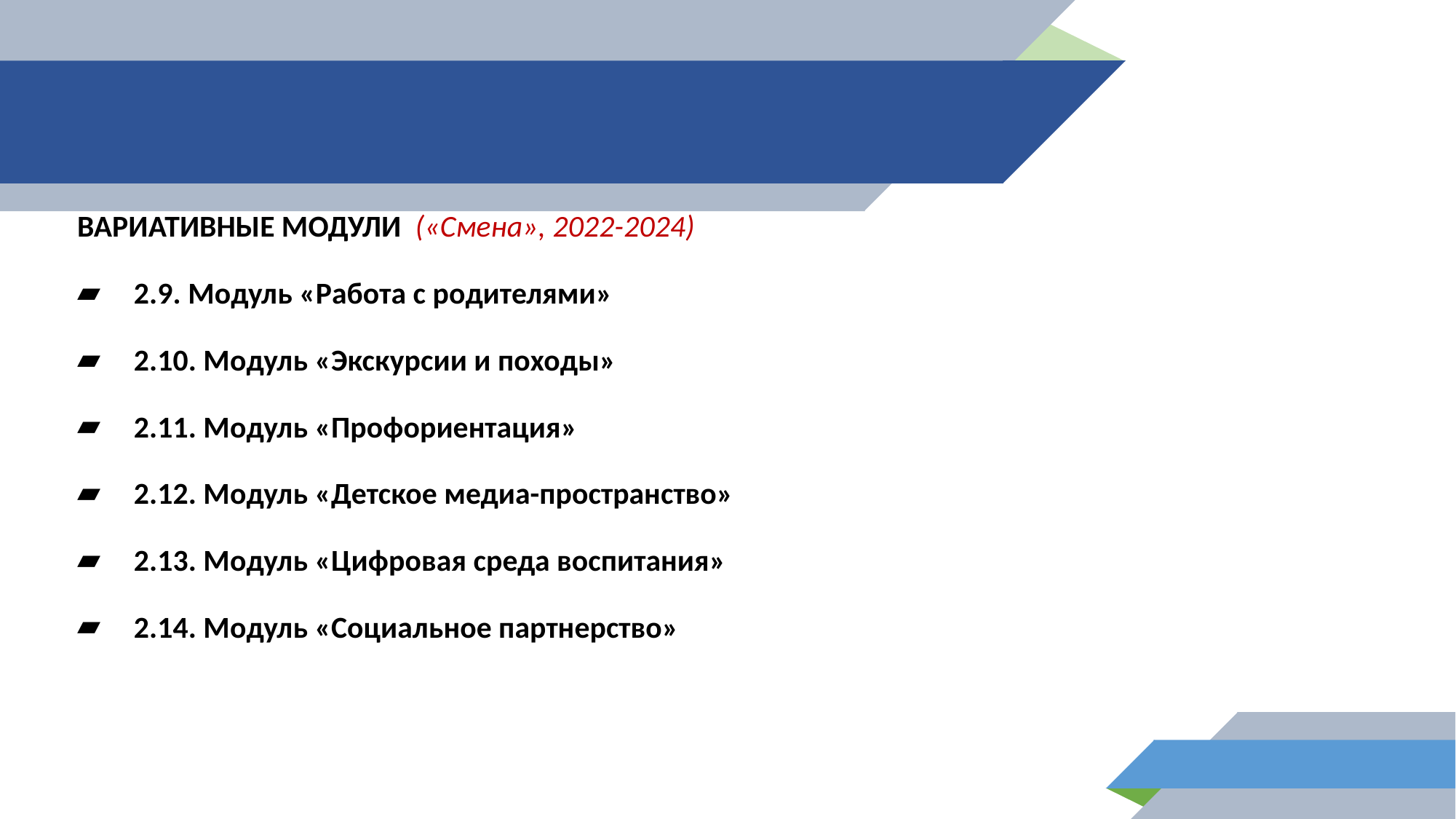

ВАРИАТИВНЫЕ МОДУЛИ  («Смена», 2022-2024)
2.9. Модуль «Работа с родителями»
2.10. Модуль «Экскурсии и походы»
2.11. Модуль «Профориентация»
2.12. Модуль «Детское медиа-пространство»
2.13. Модуль «Цифровая среда воспитания»
2.14. Модуль «Социальное партнерство»